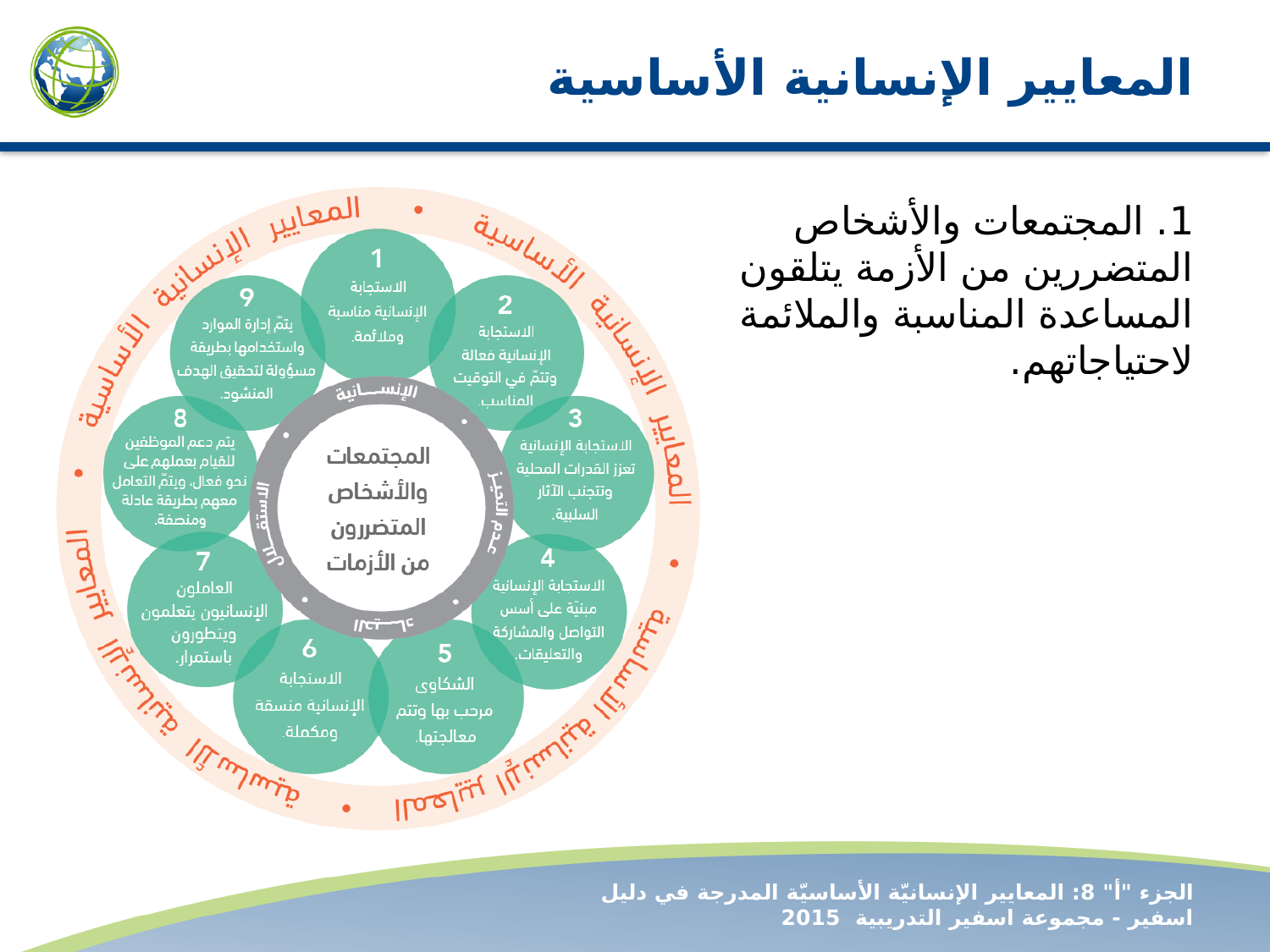

# المعايير الإنسانية الأساسية
1. المجتمعات والأشخاص المتضررين من الأزمة يتلقون المساعدة المناسبة والملائمة لاحتياجاتهم.
الجزء "أ" 8: المعايير الإنسانيّة الأساسيّة المدرجة في دليل اسفير - مجموعة اسفير التدريبية  2015